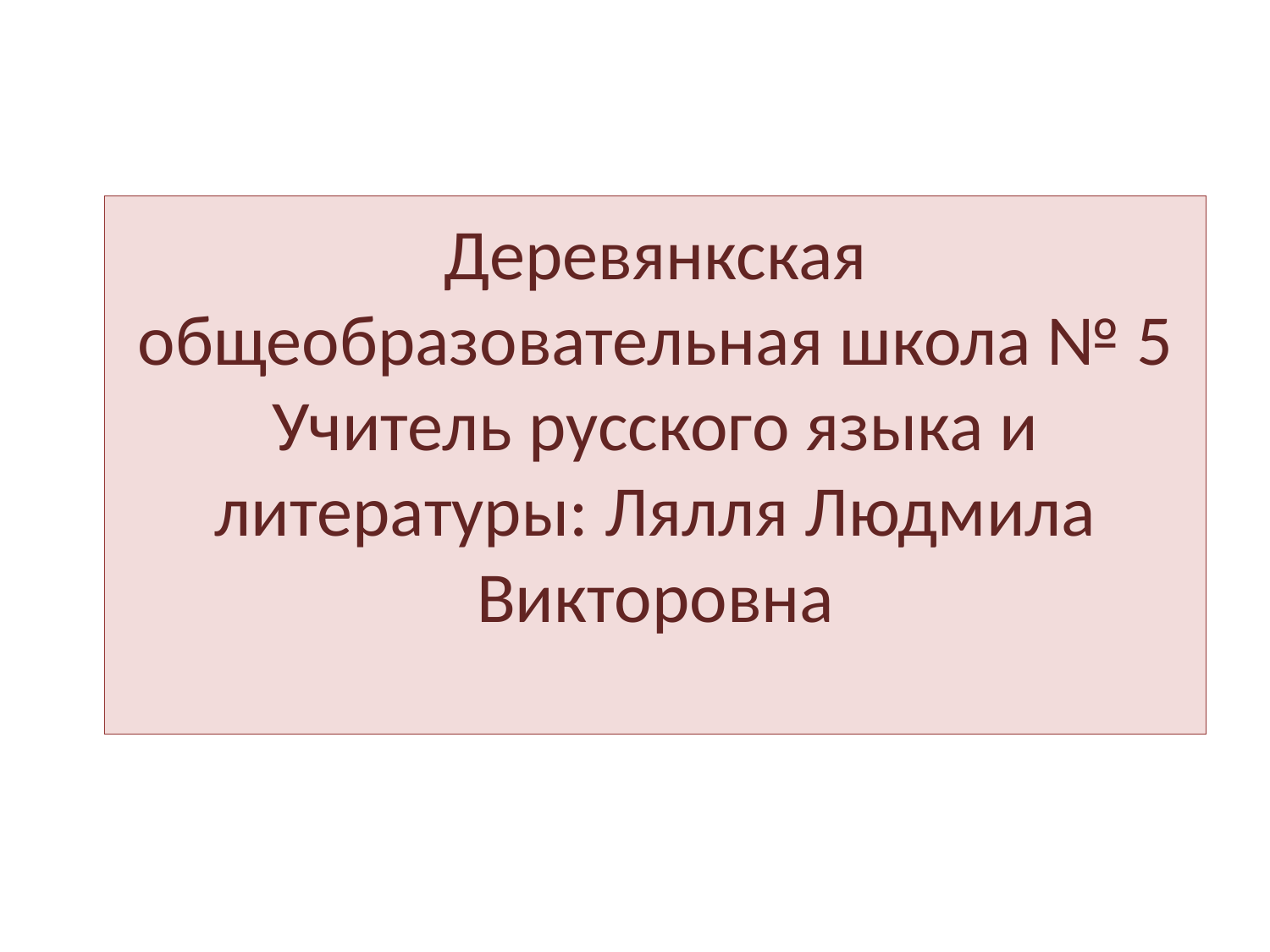

# Деревянкская общеобразовательная школа № 5 Учитель русского языка и литературы: Лялля Людмила Викторовна